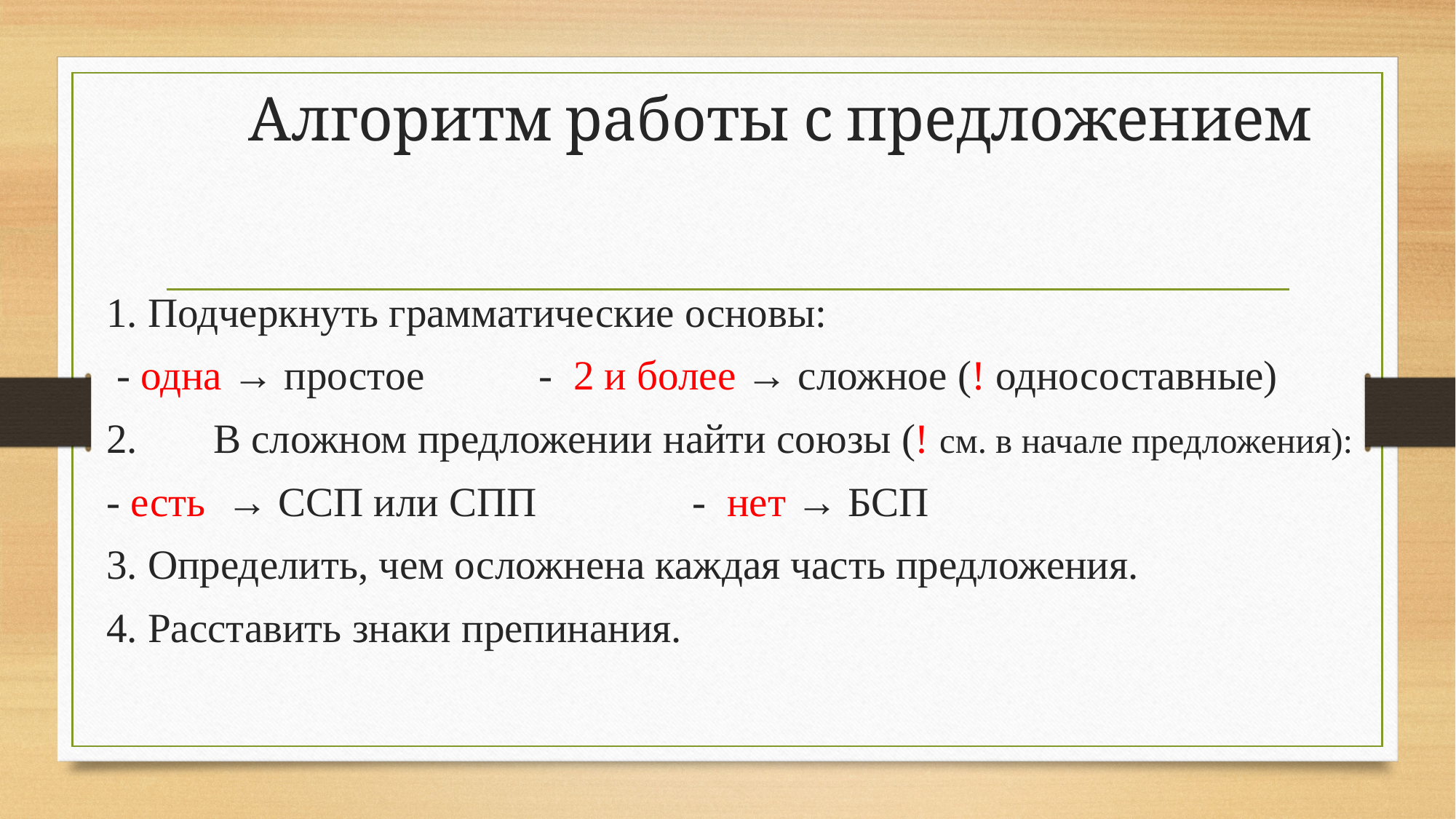

# Алгоритм работы с предложением
1. Подчеркнуть грамматические основы:
 - одна → простое           -  2 и более → сложное (! односоставные)
2.	В сложном предложении найти союзы (! см. в начале предложения):
- есть  → ССП или СПП               -  нет → БСП
3. Определить, чем осложнена каждая часть предложения.
4. Расставить знаки препинания.